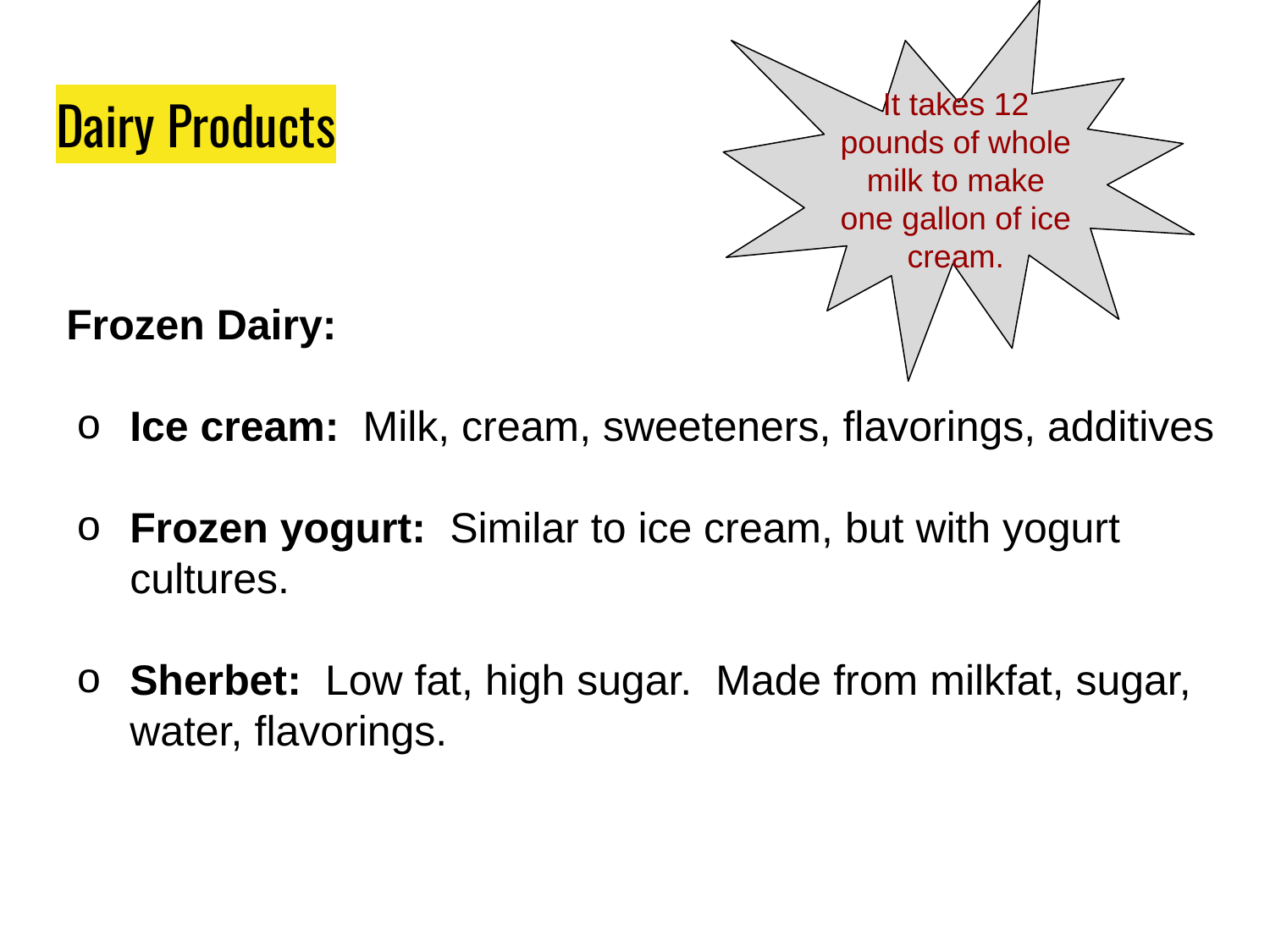

It takes 12 pounds of whole milk to make one gallon of ice cream.
# Dairy Products
Frozen Dairy:
Ice cream:  Milk, cream, sweeteners, flavorings, additives
Frozen yogurt:  Similar to ice cream, but with yogurt cultures.
Sherbet:  Low fat, high sugar.  Made from milkfat, sugar, water, flavorings.